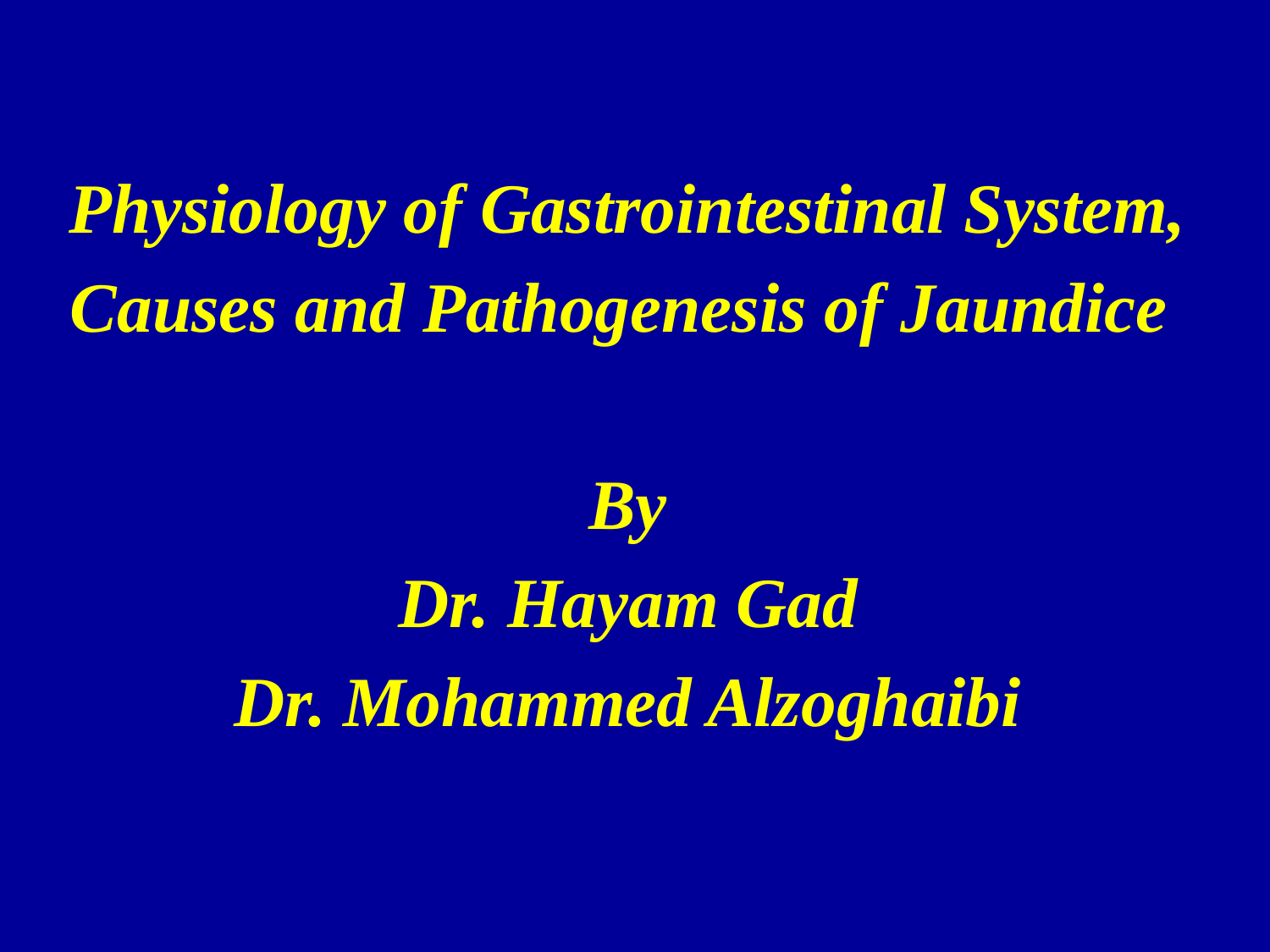

Physiology of Gastrointestinal System,
Causes and Pathogenesis of Jaundice

By
Dr. Hayam Gad
Dr. Mohammed Alzoghaibi